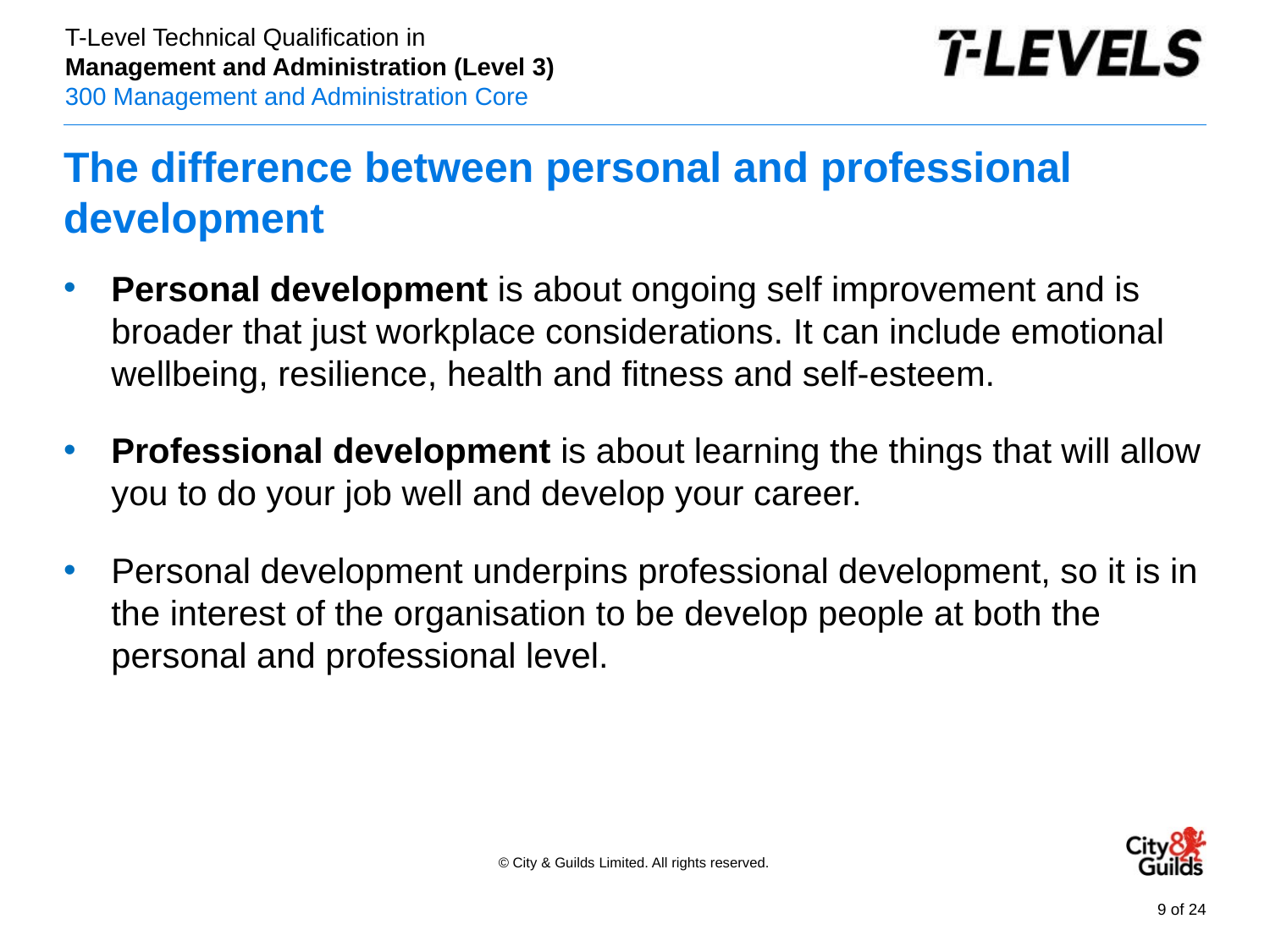

# The difference between personal and professional development
Personal development is about ongoing self improvement and is broader that just workplace considerations. It can include emotional wellbeing, resilience, health and fitness and self-esteem.
Professional development is about learning the things that will allow you to do your job well and develop your career.
Personal development underpins professional development, so it is in the interest of the organisation to be develop people at both the personal and professional level.